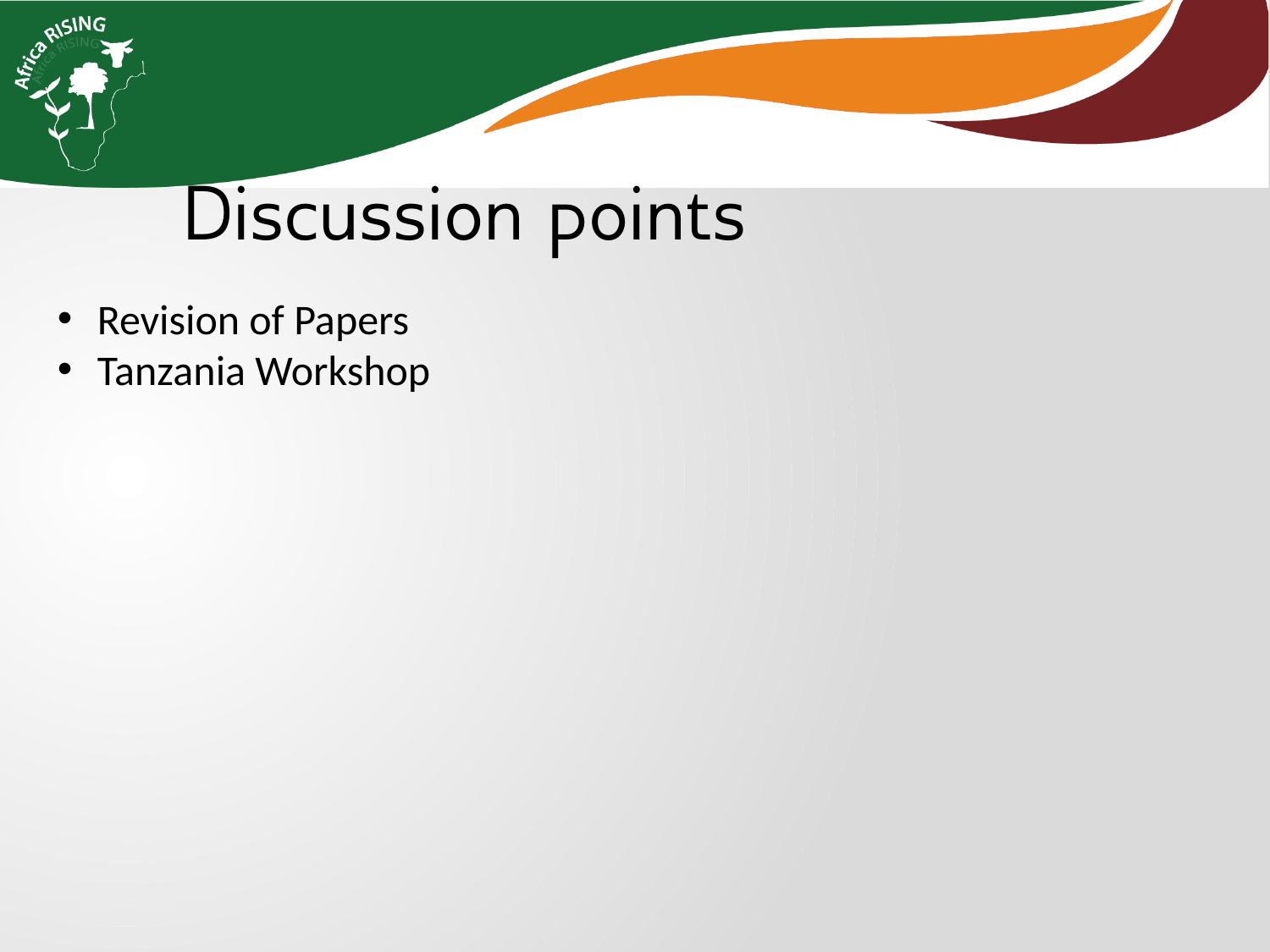

Discussion points
Revision of Papers
Tanzania Workshop